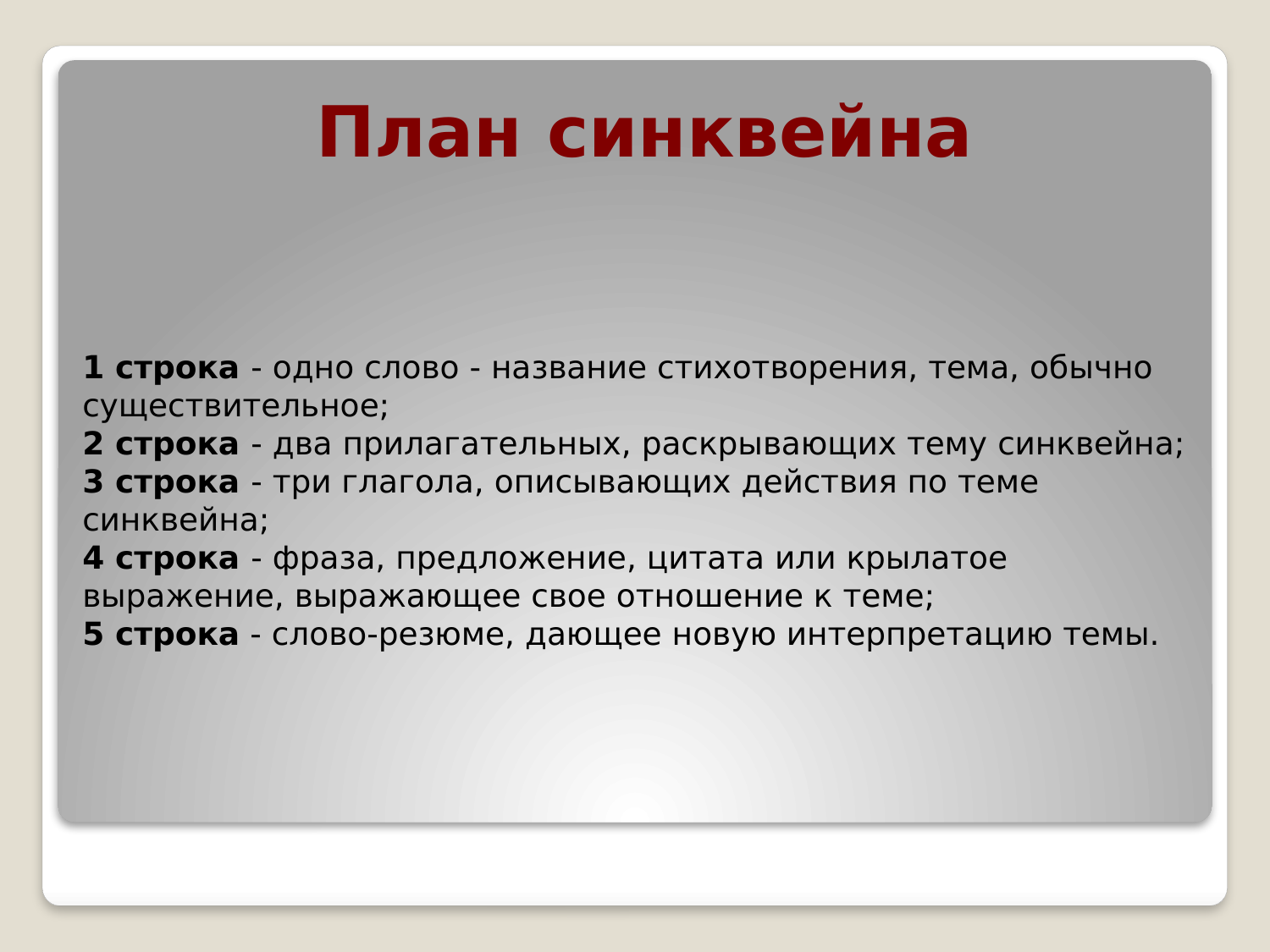

План синквейна
# 1 строка - одно слово - название стихотворения, тема, обычно существительное; 2 строка - два прилагательных, раскрывающих тему синквейна; 3 строка - три глагола, описывающих действия по теме синквейна; 4 строка - фраза, предложение, цитата или крылатое выражение, выражающее свое отношение к теме;                      5 строка - слово-резюме, дающее новую интерпретацию темы.